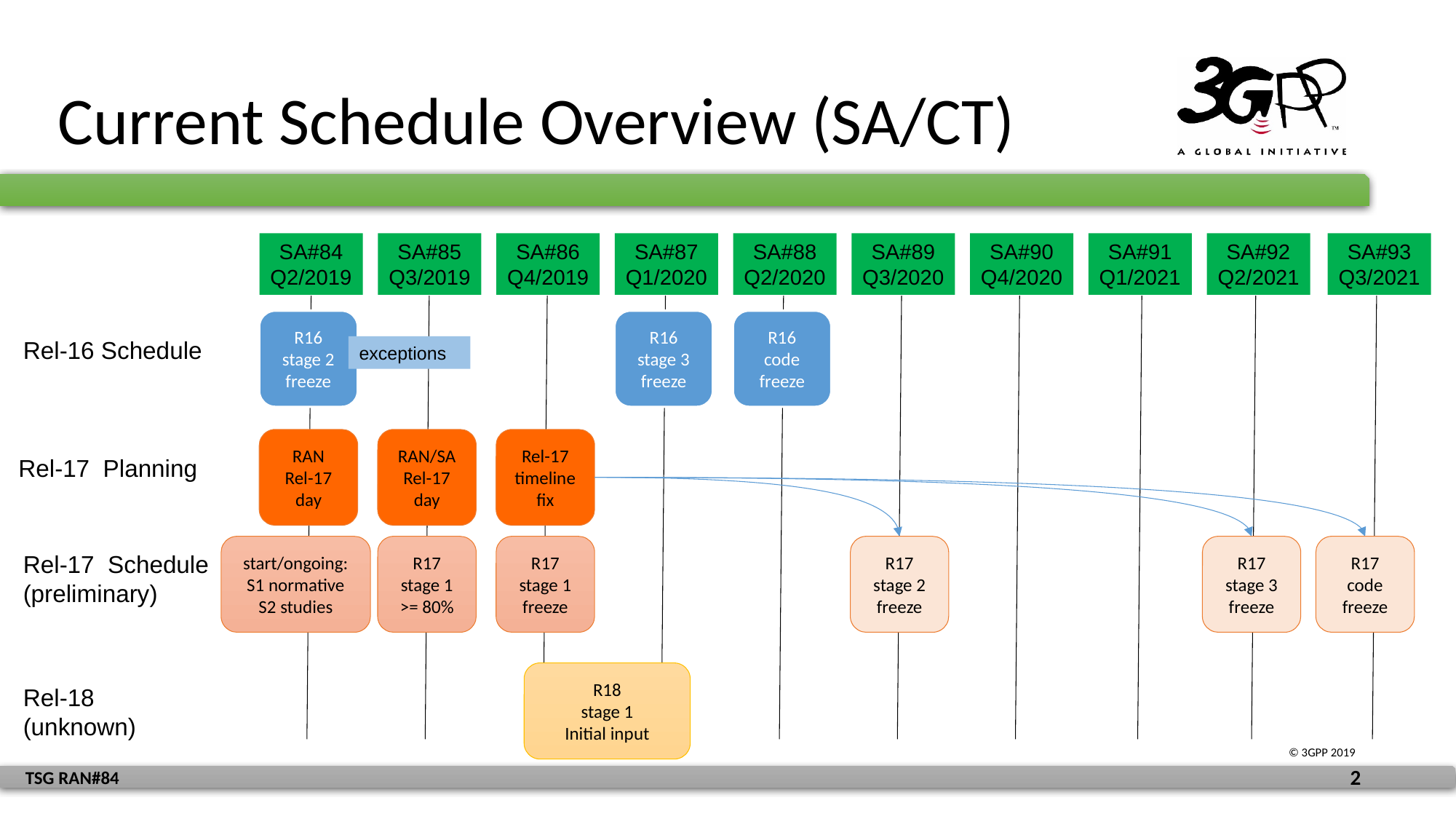

# Current Schedule Overview (SA/CT)
SA#84
Q2/2019
SA#85
Q3/2019
SA#86
Q4/2019
SA#87
Q1/2020
SA#88
Q2/2020
SA#89
Q3/2020
SA#90
Q4/2020
SA#91
Q1/2021
SA#92
Q2/2021
SA#93
Q3/2021
R16 stage 2
freeze
R16 stage 3
freeze
R16 code
freeze
Rel-16 Schedule
exceptions
RAN
Rel-17
day
RAN/SA
Rel-17
day
Rel-17
timeline
fix
Rel-17  Planning
start/ongoing:
S1 normative
S2 studies
R17
stage 1
>= 80%
R17 stage 1
freeze
R17 stage 2
freeze
R17 stage 3
freeze
R17 code
freeze
Rel-17  Schedule
(preliminary)
R18
stage 1
Initial input
Rel-18
(unknown)